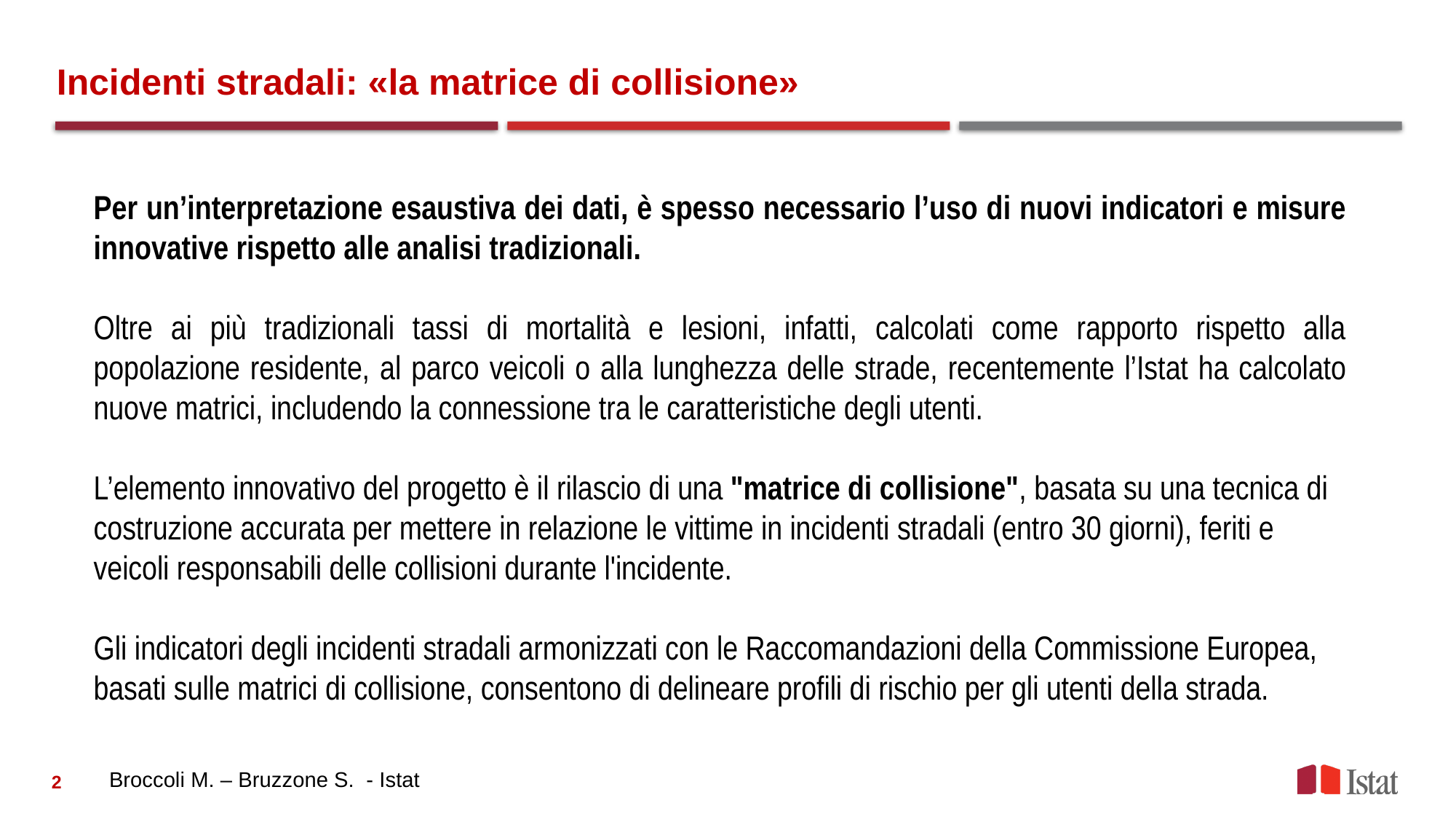

Incidenti stradali: «la matrice di collisione»
Per un’interpretazione esaustiva dei dati, è spesso necessario l’uso di nuovi indicatori e misure innovative rispetto alle analisi tradizionali.

Oltre ai più tradizionali tassi di mortalità e lesioni, infatti, calcolati come rapporto rispetto alla popolazione residente, al parco veicoli o alla lunghezza delle strade, recentemente l’Istat ha calcolato nuove matrici, includendo la connessione tra le caratteristiche degli utenti.

L’elemento innovativo del progetto è il rilascio di una "matrice di collisione", basata su una tecnica di costruzione accurata per mettere in relazione le vittime in incidenti stradali (entro 30 giorni), feriti e veicoli responsabili delle collisioni durante l'incidente.

Gli indicatori degli incidenti stradali armonizzati con le Raccomandazioni della Commissione Europea, basati sulle matrici di collisione, consentono di delineare profili di rischio per gli utenti della strada.
2